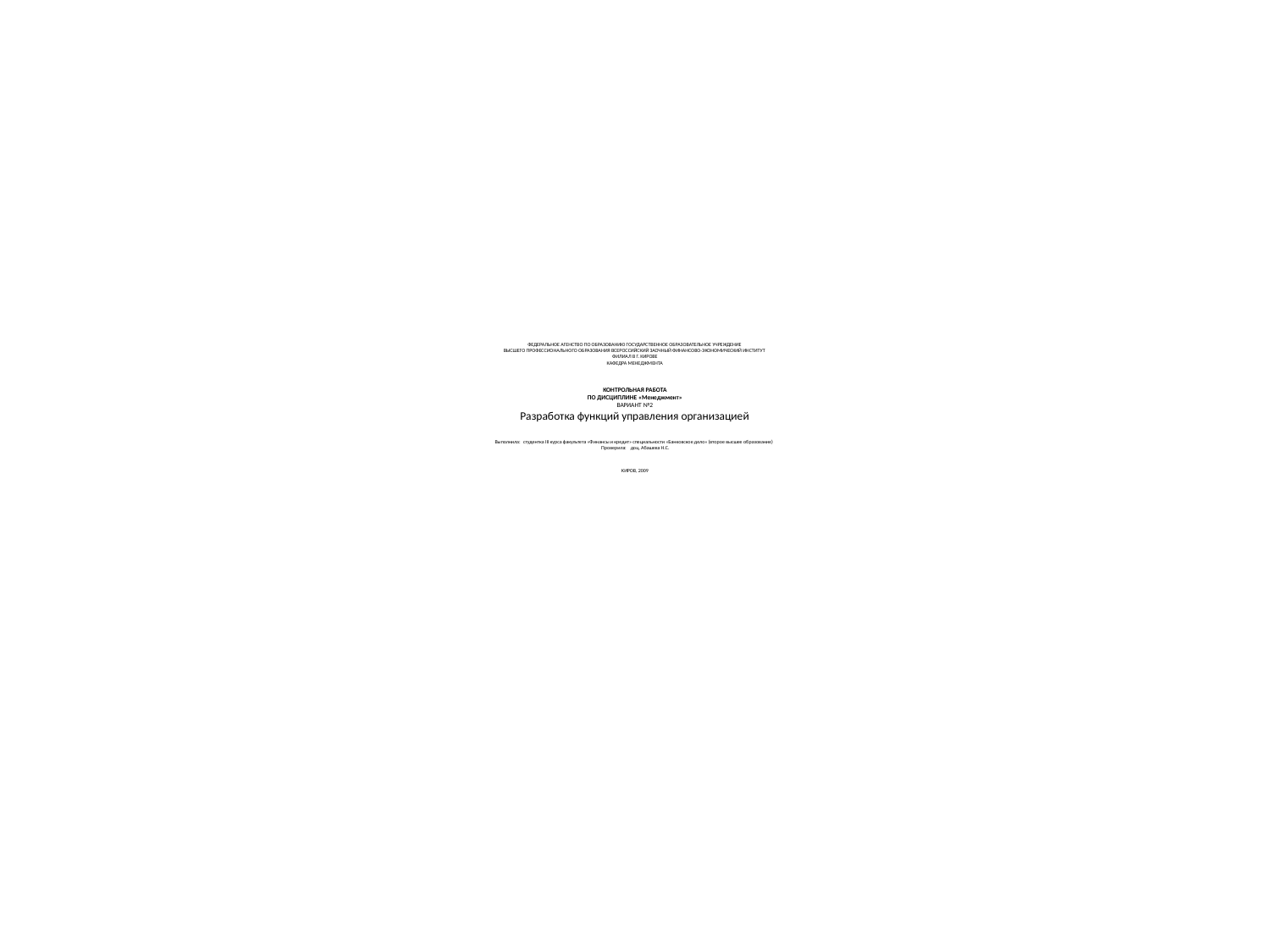

# ФЕДЕРАЛЬНОЕ АГЕНСТВО ПО ОБРАЗОВАНИЮ ГОСУДАРСТВЕННОЕ ОБРАЗОВАТЕЛЬНОЕ УЧРЕЖДЕНИЕ ВЫСШЕГО ПРОФЕССИОНАЛЬНОГО ОБРАЗОВАНИЯ ВСЕРОССИЙСКИЙ ЗАОЧНЫЙ ФИНАНСОВО-ЭКОНОМИЧЕСКИЙ ИНСТИТУТ ФИЛИАЛ В Г. КИРОВЕ КАФЕДРА МЕНЕДЖМЕНТА КОНТРОЛЬНАЯ РАБОТА ПО ДИСЦИПЛИНЕ «Менеджмент» ВАРИАНТ №2 Разработка функций управления организацией  Выполнила:   студентка III курса факультета «Финансы и кредит» специальности «Банковское дело» (второе высшее образование)  Проверила:    доц. Абашева Н.С.    КИРОВ, 2009